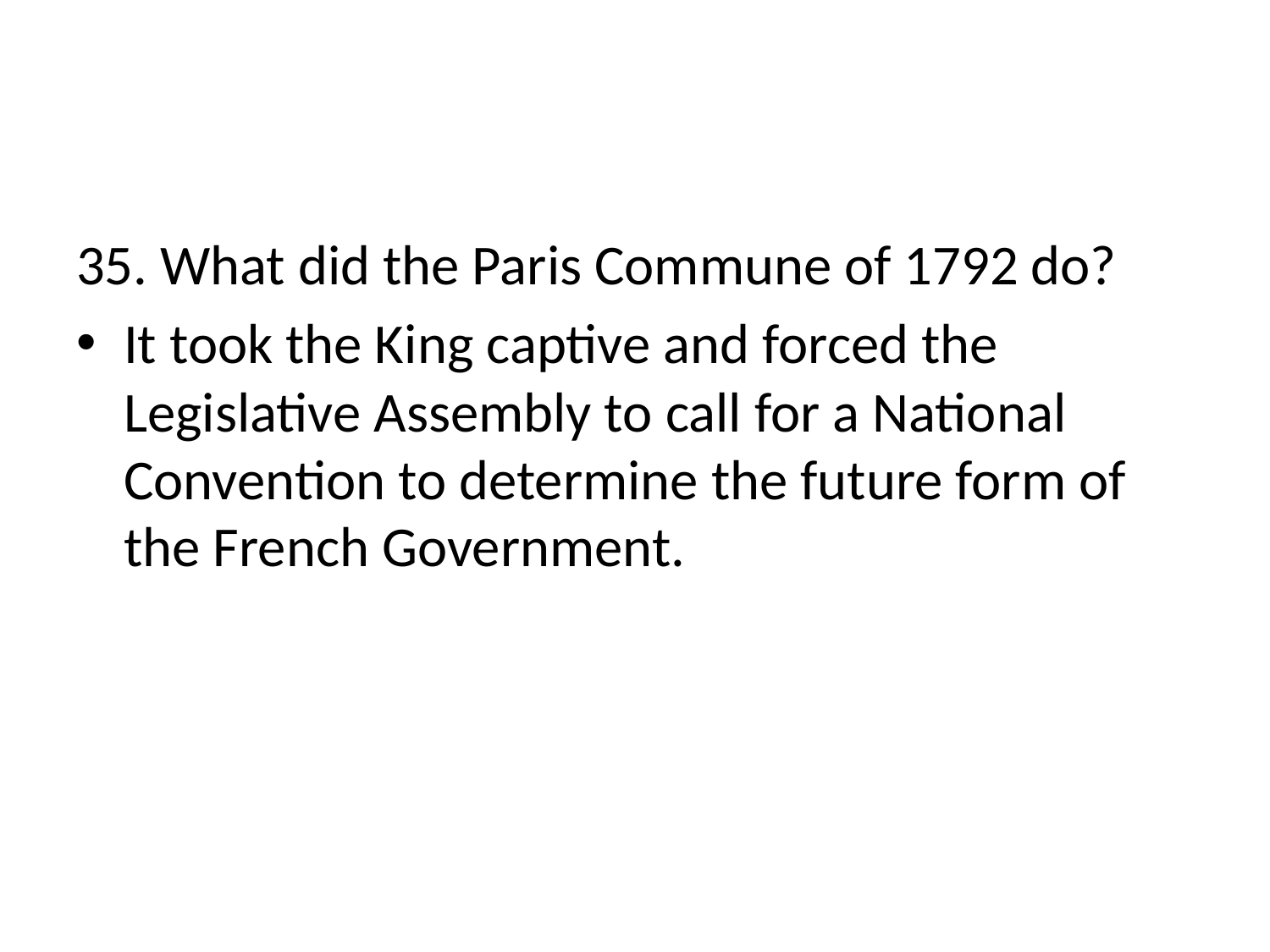

#
35. What did the Paris Commune of 1792 do?
It took the King captive and forced the Legislative Assembly to call for a National Convention to determine the future form of the French Government.